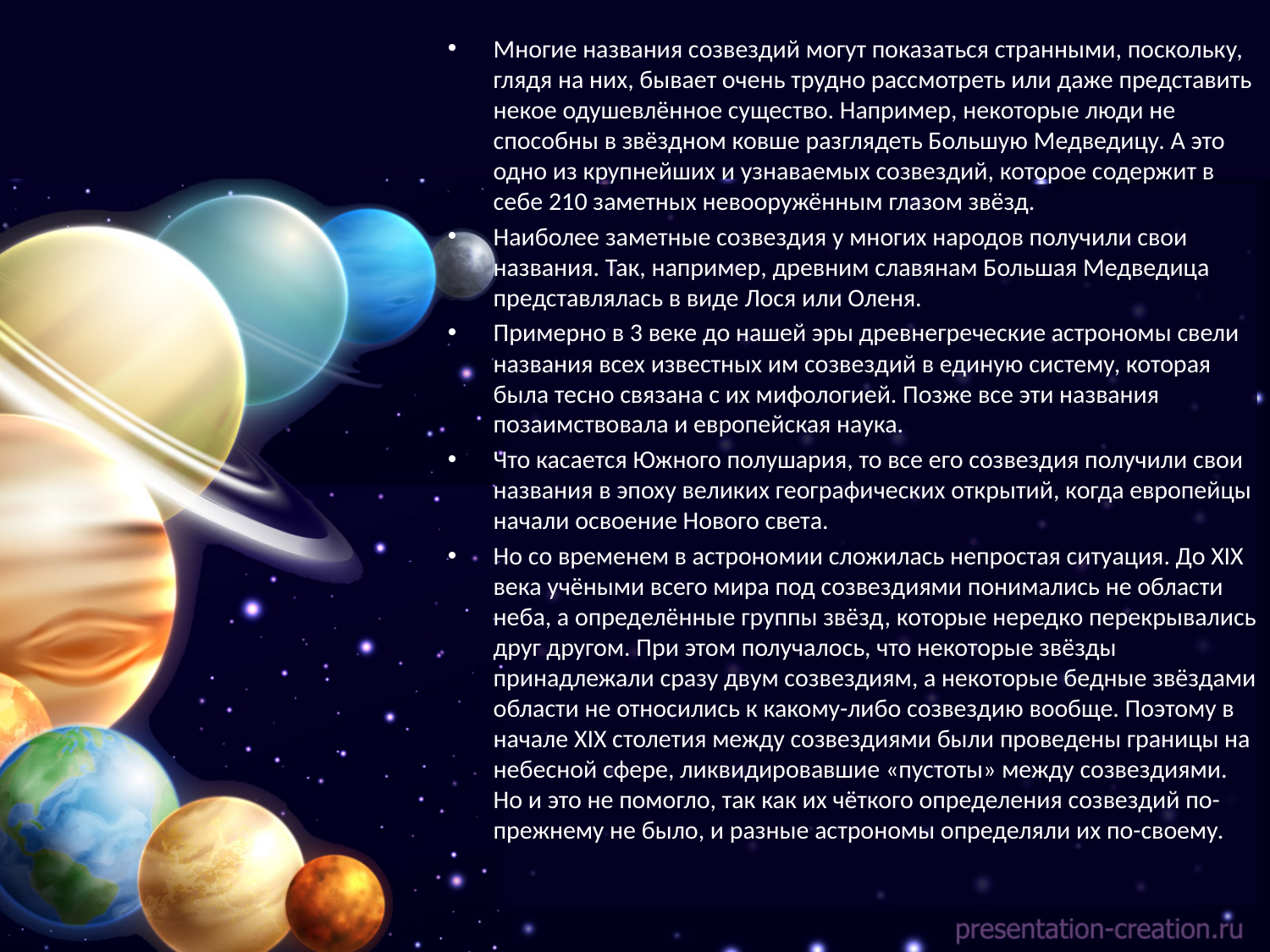

Многие названия созвездий могут показаться странными, поскольку, глядя на них, бывает очень трудно рассмотреть или даже представить некое одушевлённое существо. Например, некоторые люди не способны в звёздном ковше разглядеть Большую Медведицу. А это одно из крупнейших и узнаваемых созвездий, которое содержит в себе 210 заметных невооружённым глазом звёзд.
Наиболее заметные созвездия у многих народов получили свои названия. Так, например, древним славянам Большая Медведица представлялась в виде Лося или Оленя.
Примерно в 3 веке до нашей эры древнегреческие астрономы свели названия всех известных им созвездий в единую систему, которая была тесно связана с их мифологией. Позже все эти названия позаимствовала и европейская наука.
Что касается Южного полушария, то все его созвездия получили свои названия в эпоху великих географических открытий, когда европейцы начали освоение Нового света.
Но со временем в астрономии сложилась непростая ситуация. До XIX века учёными всего мира под созвездиями понимались не области неба, а определённые группы звёзд, которые нередко перекрывались друг другом. При этом получалось, что некоторые звёзды принадлежали сразу двум созвездиям, а некоторые бедные звёздами области не относились к какому-либо созвездию вообще. Поэтому в начале XIX столетия между созвездиями были проведены границы на небесной сфере, ликвидировавшие «пустоты» между созвездиями. Но и это не помогло, так как их чёткого определения созвездий по-прежнему не было, и разные астрономы определяли их по-своему.